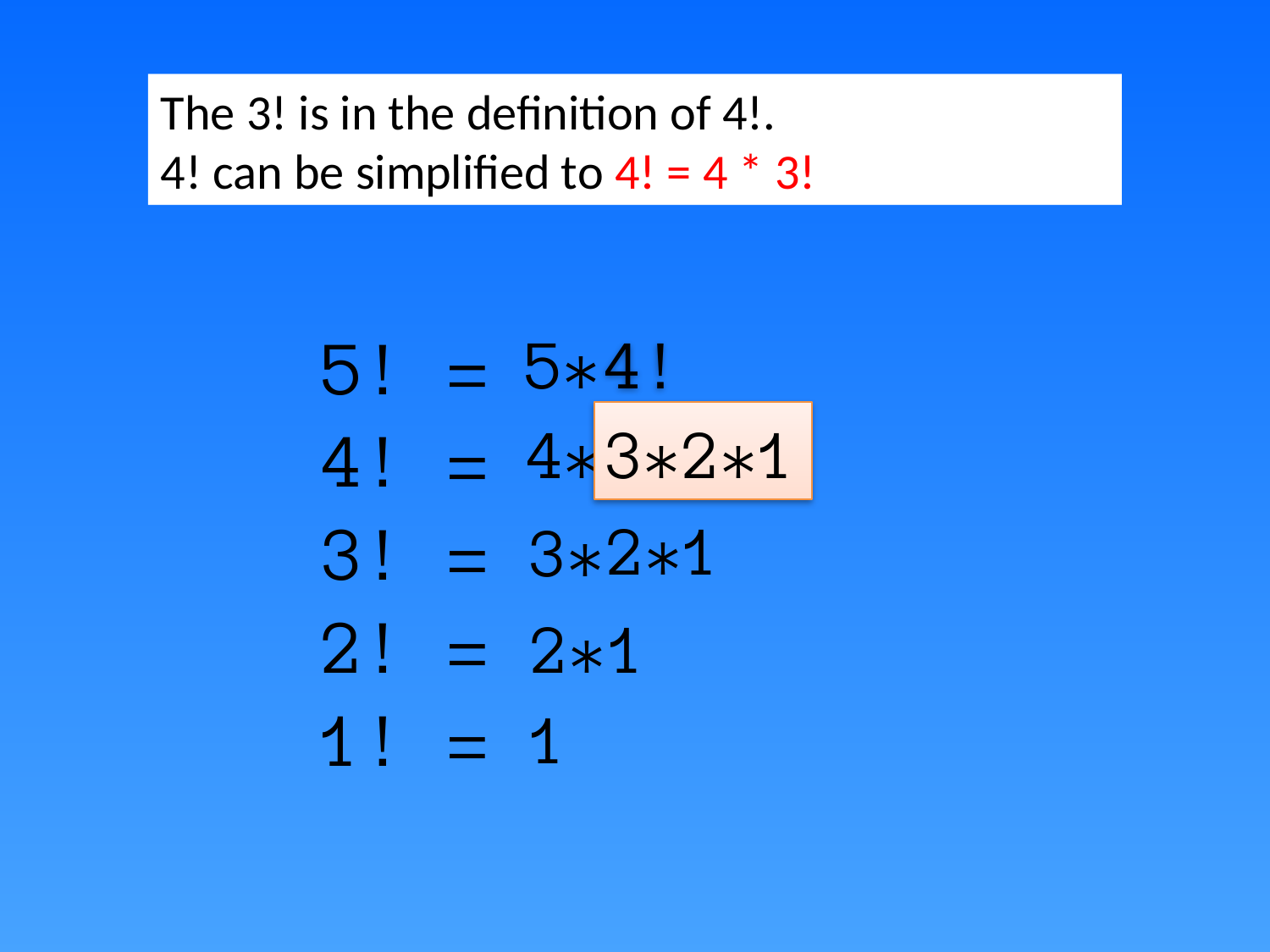

The 3! is in the definition of 4!.
4! can be simplified to 4! = 4 * 3!
5! =
4! =
3! =
2! =
1! =
5*
4!
4*
3*2*1
2*1
3*
2*
1
1